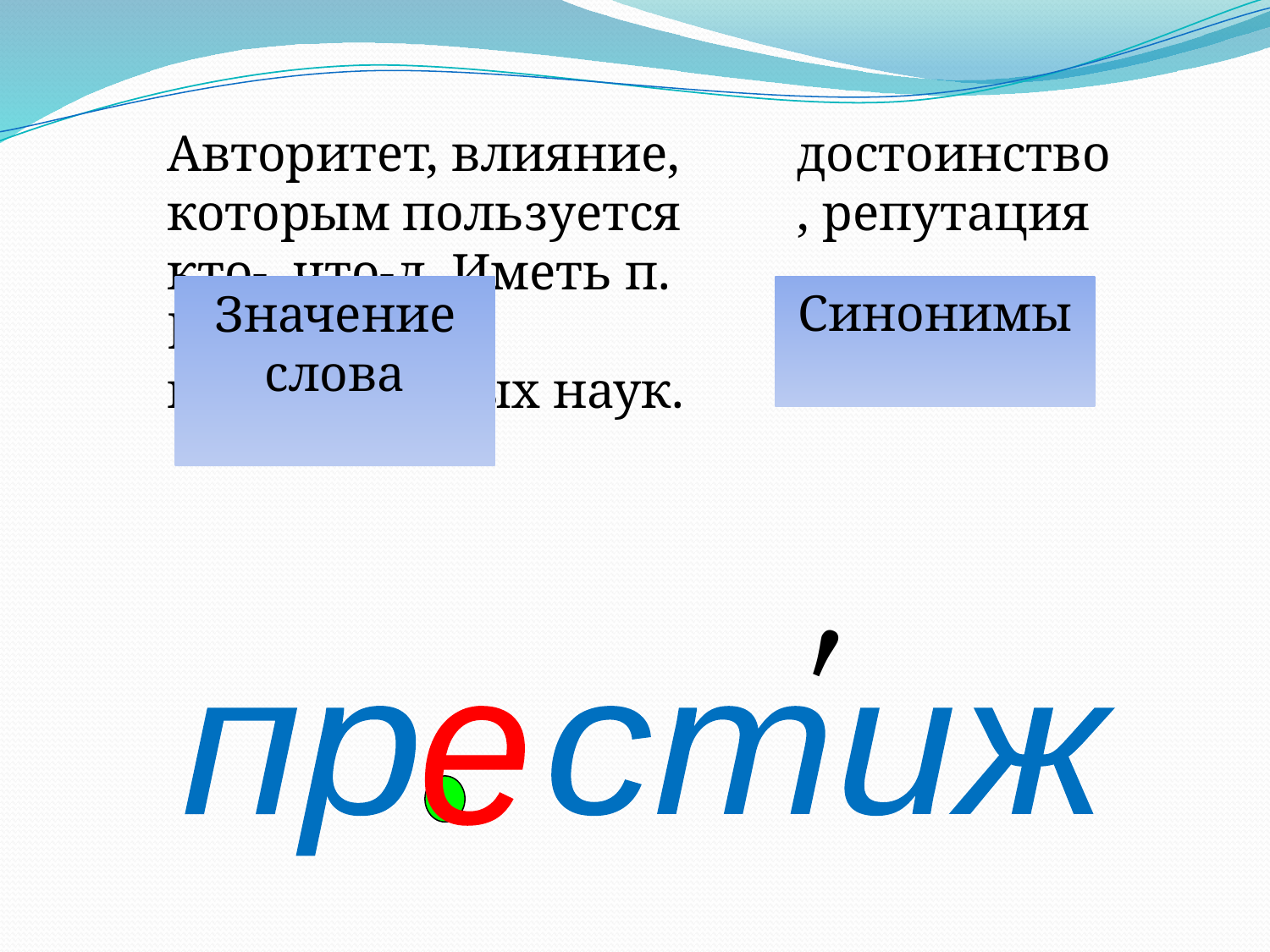

Авторитет, влияние, которым пользуется кто-, что-л. Иметь п. Поднять п. гуманитарных наук.
достоинство, репутация
Значение слова

Синонимы

′
пр  стиж
е